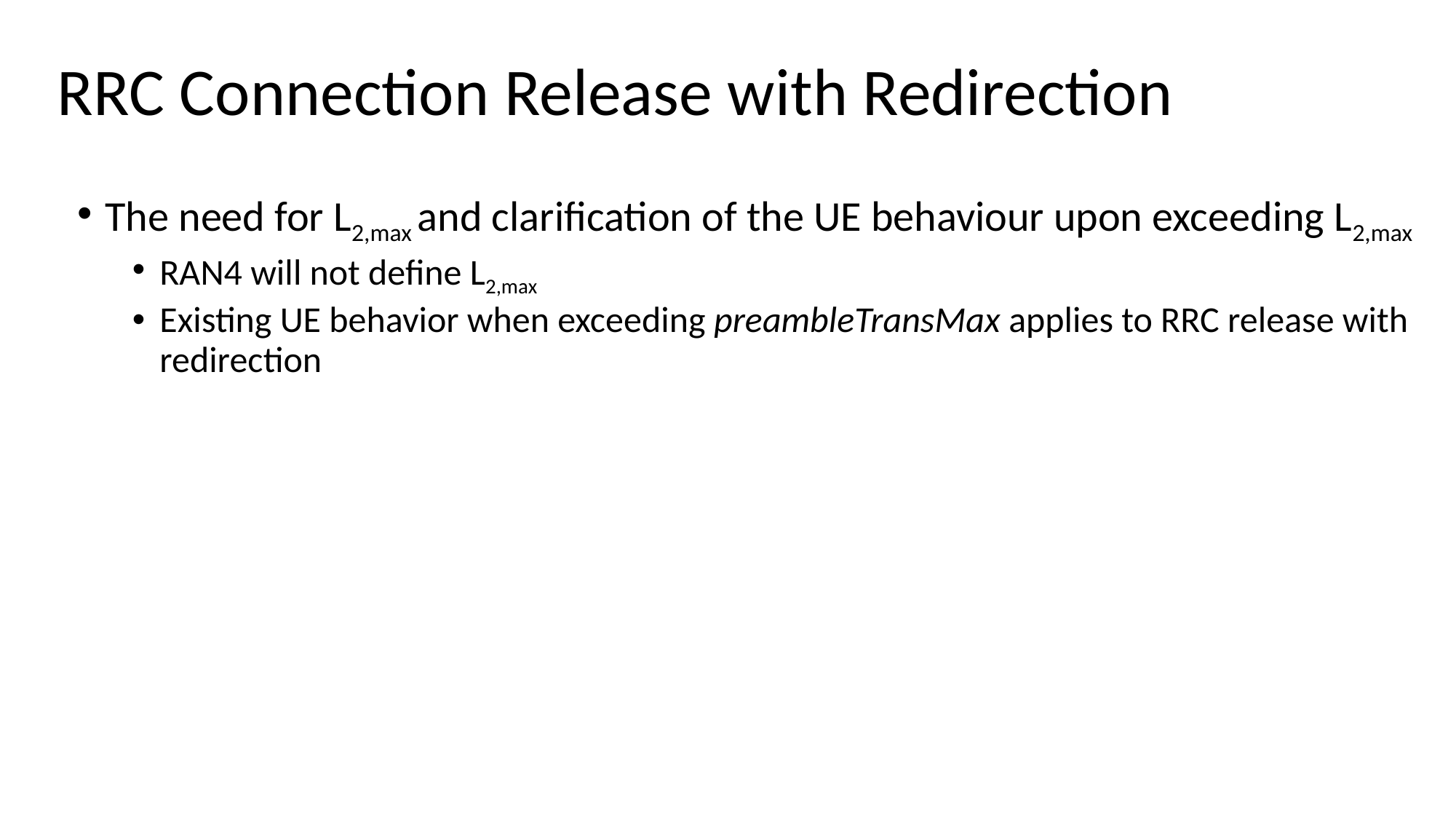

# RRC Connection Release with Redirection
The need for L2,max and clarification of the UE behaviour upon exceeding L2,max
RAN4 will not define L2,max
Existing UE behavior when exceeding preambleTransMax applies to RRC release with redirection